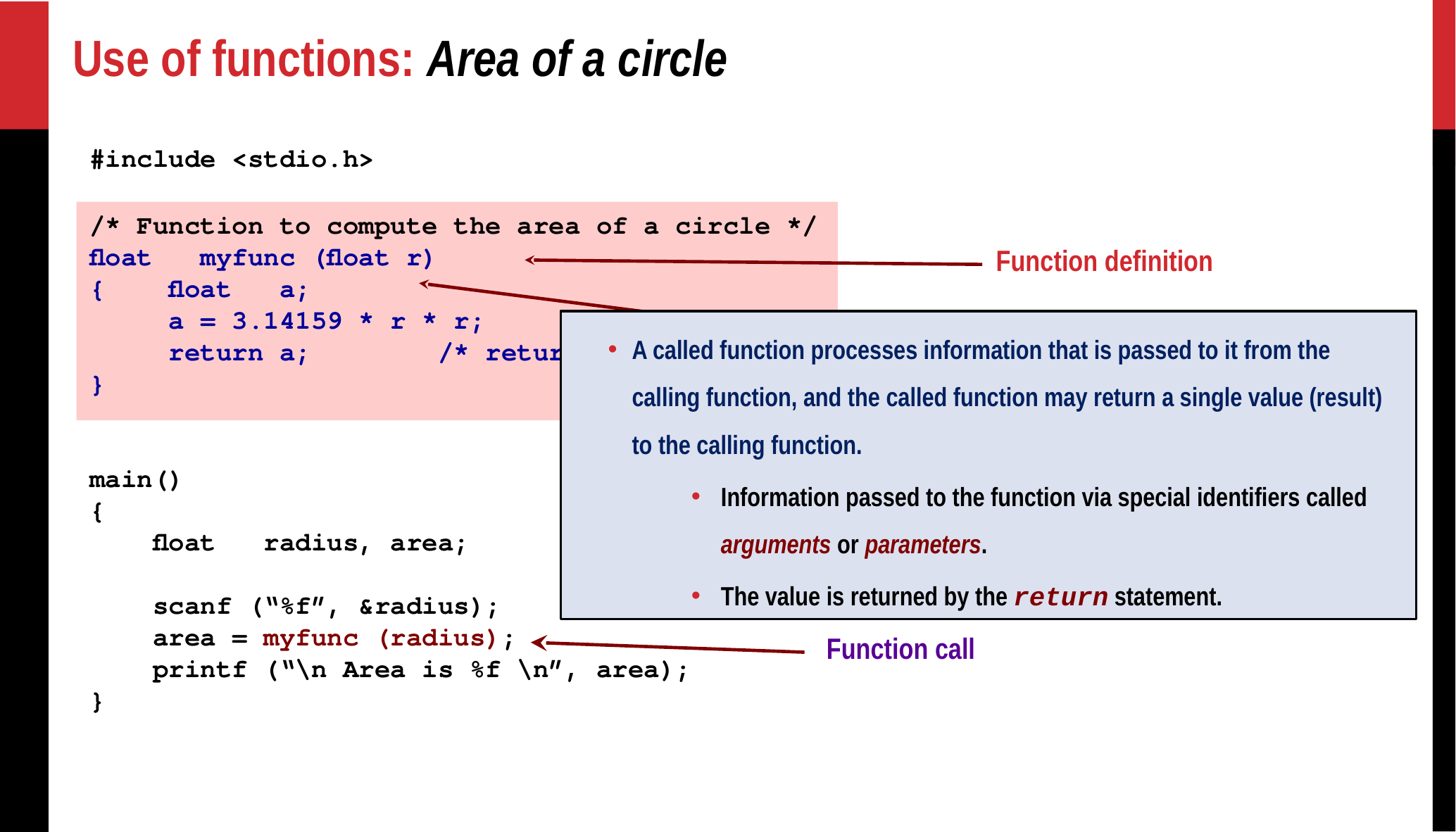

# Use of functions: Area of a circle
#include <stdio.h>

/* Function to compute the area of a circle */
float   myfunc (float r)
{    float   a;
     a = 3.14159 * r * r;
     return a;        /* return result */
}

main()
{
    float   radius, area;

    scanf (“%f”, &radius);
    area = myfunc (radius);
    printf (“\n Area is %f \n”, area);
}

Function definition
Function argument
A called function processes information that is passed to it from the calling function, and the called function may return a single value (result) to the calling function.
Information passed to the function via special identifiers called arguments or parameters.
The value is returned by the return statement.

Function call